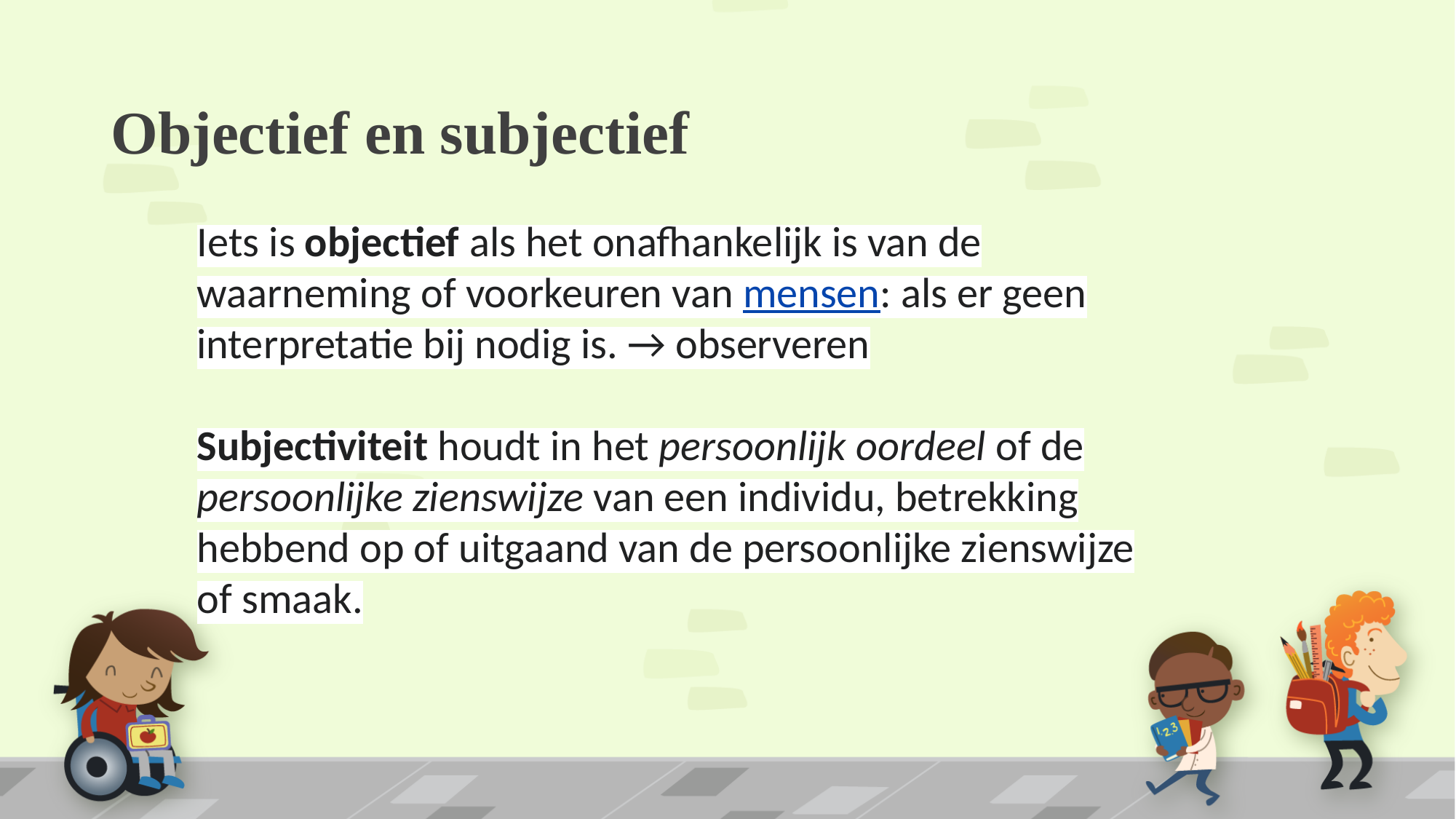

# Objectief en subjectief
Iets is objectief als het onafhankelijk is van de waarneming of voorkeuren van mensen: als er geen interpretatie bij nodig is. → observeren

Subjectiviteit houdt in het persoonlijk oordeel of de persoonlijke zienswijze van een individu, betrekking hebbend op of uitgaand van de persoonlijke zienswijze of smaak.